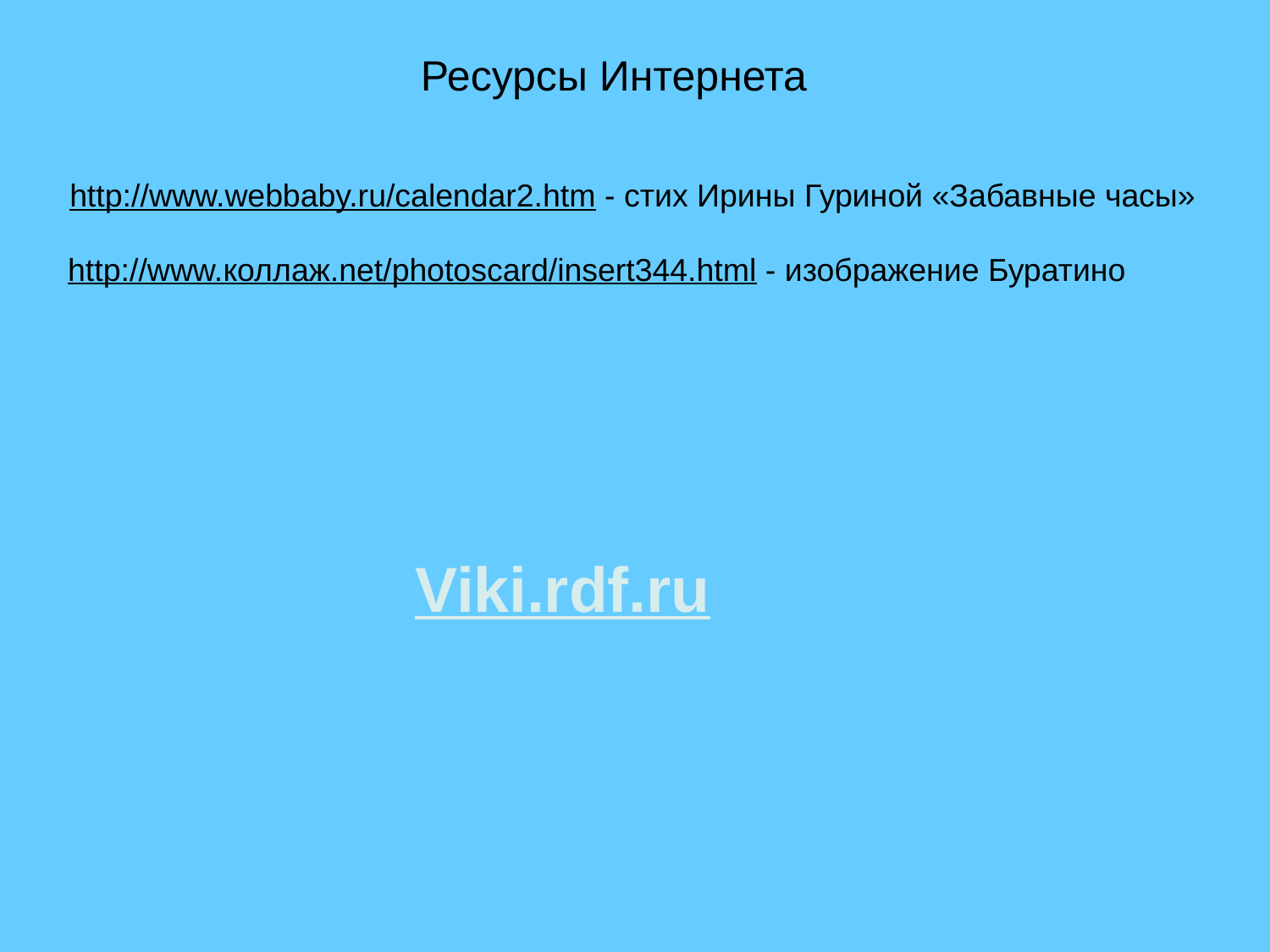

Ресурсы Интернета
http://www.webbaby.ru/calendar2.htm - стих Ирины Гуриной «Забавные часы»
http://www.коллаж.net/photoscard/insert344.html - изображение Буратино
Viki.rdf.ru